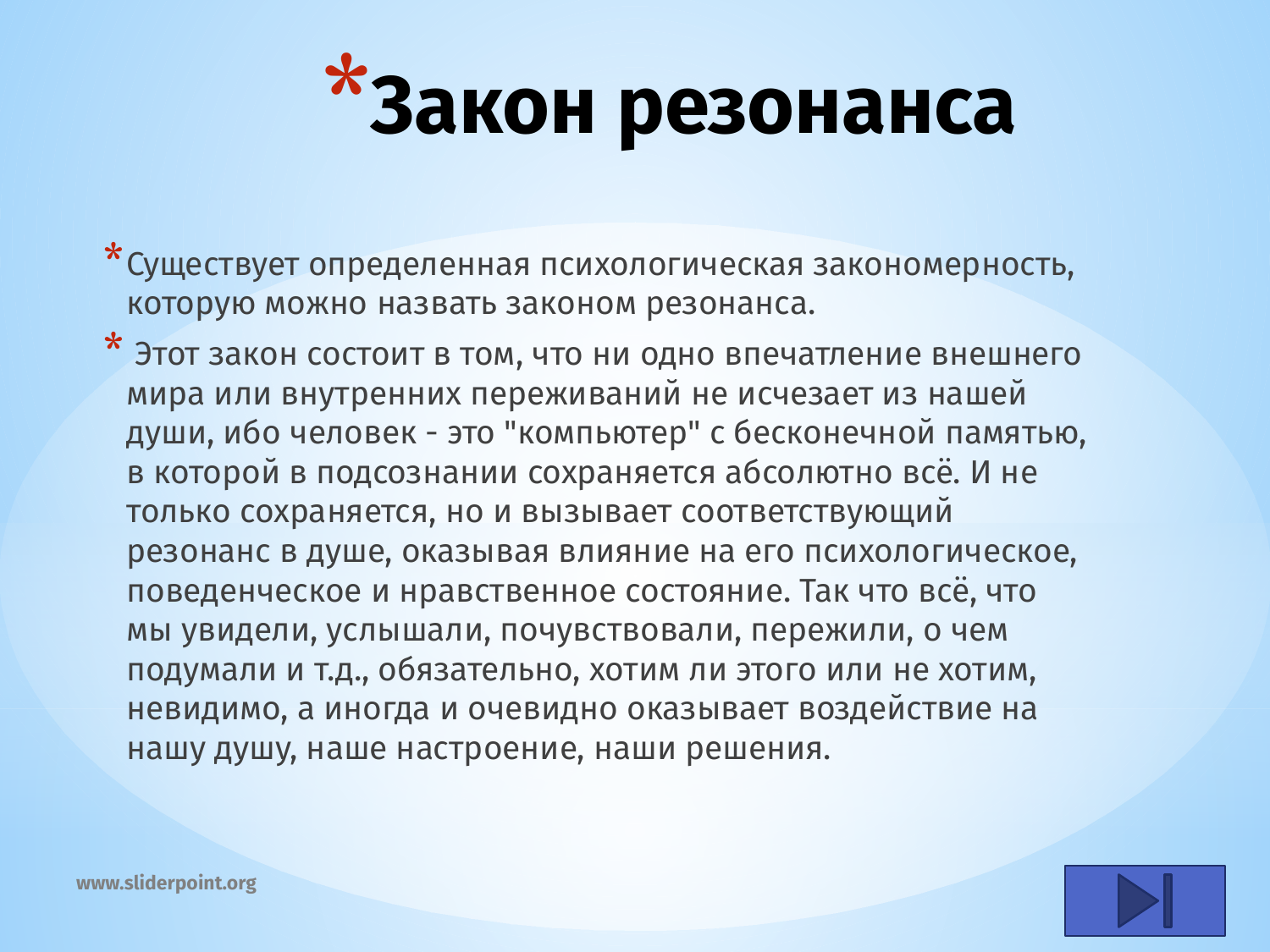

# Закон резонанса
Существует определенная психологическая закономерность, которую можно назвать законом резонанса.
 Этот закон состоит в том, что ни одно впечатление внешнего мира или внутренних переживаний не исчезает из нашей души, ибо человек - это "компьютер" с бесконечной памятью, в которой в подсознании сохраняется абсолютно всё. И не только сохраняется, но и вызывает соответствующий резонанс в душе, оказывая влияние на его психологическое, поведенческое и нравственное состояние. Так что всё, что мы увидели, услышали, почувствовали, пережили, о чем подумали и т.д., обязательно, хотим ли этого или не хотим, невидимо, а иногда и очевидно оказывает воздействие на нашу душу, наше настроение, наши решения.
www.sliderpoint.org